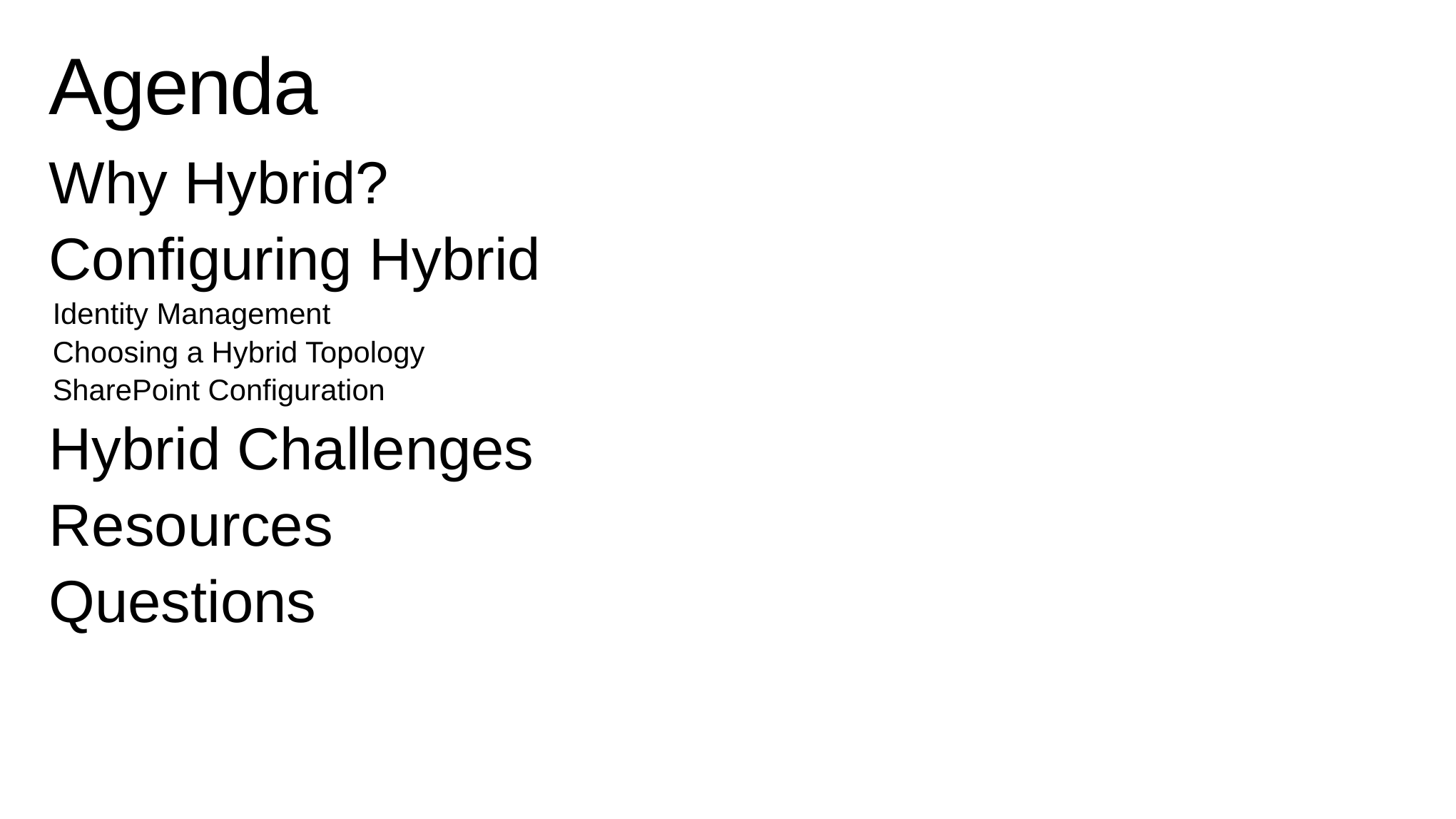

# Agenda
Why Hybrid?
Configuring Hybrid
Identity Management
Choosing a Hybrid Topology
SharePoint Configuration
Hybrid Challenges
Resources
Questions